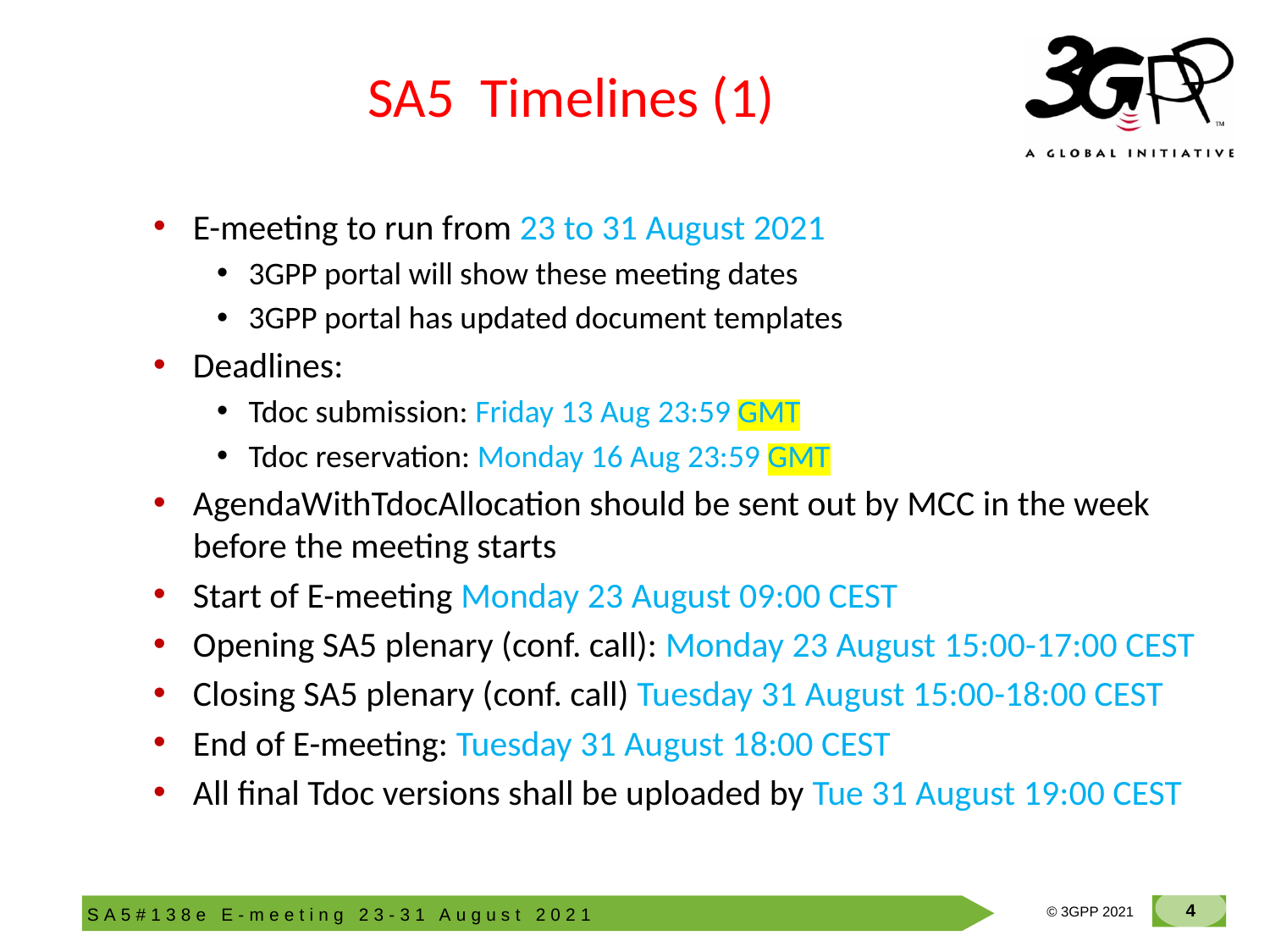

# SA5  Timelines (1)
E-meeting to run from 23 to 31 August 2021
3GPP portal will show these meeting dates
3GPP portal has updated document templates
Deadlines:
Tdoc submission: Friday 13 Aug 23:59 GMT
Tdoc reservation: Monday 16 Aug 23:59 GMT
AgendaWithTdocAllocation should be sent out by MCC in the week before the meeting starts
Start of E-meeting Monday 23 August 09:00 CEST
Opening SA5 plenary (conf. call): Monday 23 August 15:00-17:00 CEST
Closing SA5 plenary (conf. call) Tuesday 31 August 15:00-18:00 CEST
End of E-meeting: Tuesday 31 August 18:00 CEST
All final Tdoc versions shall be uploaded by Tue 31 August 19:00 CEST